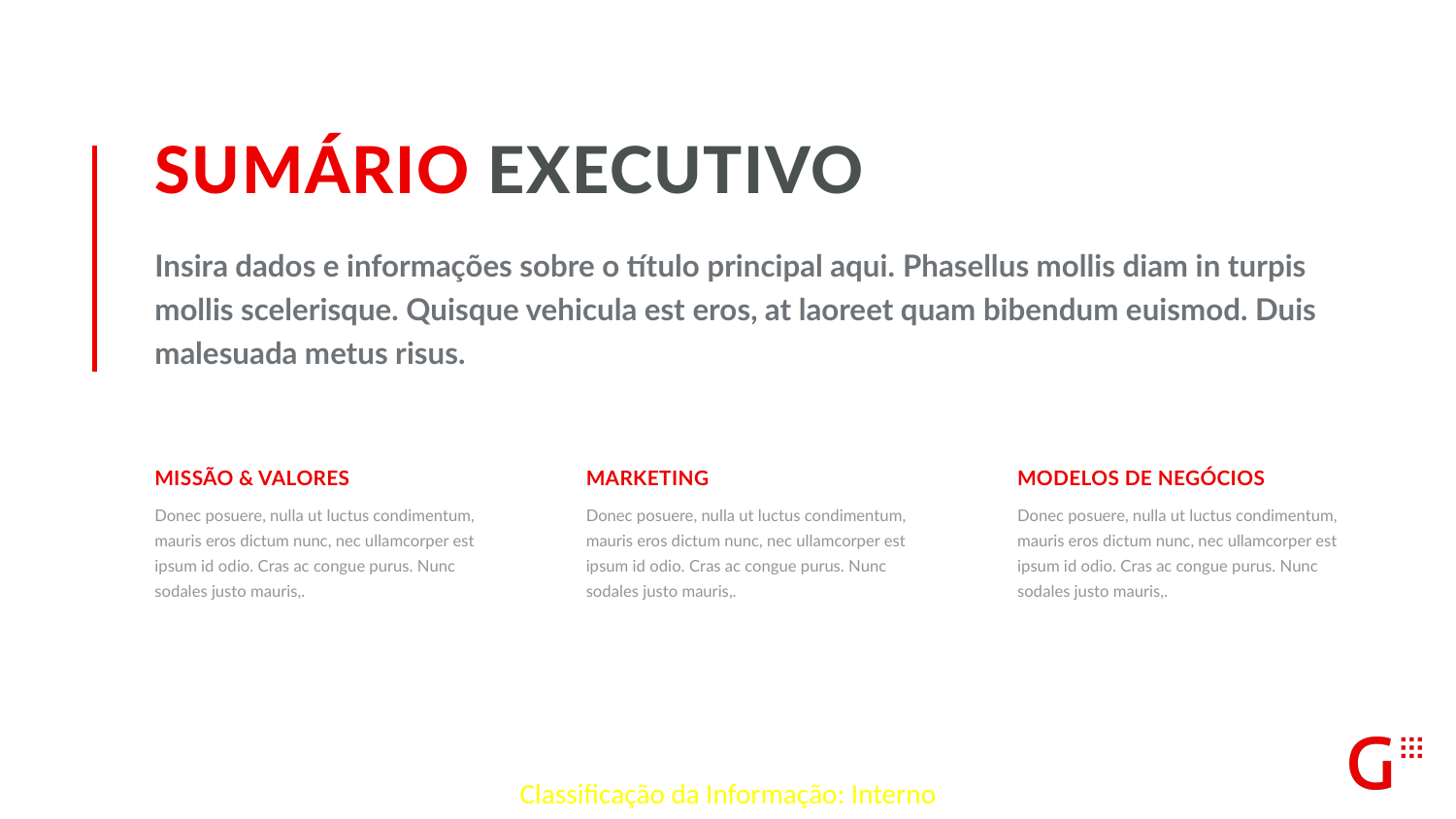

SUMÁRIO EXECUTIVO
Insira dados e informações sobre o título principal aqui. Phasellus mollis diam in turpis mollis scelerisque. Quisque vehicula est eros, at laoreet quam bibendum euismod. Duis malesuada metus risus.
MISSÃO & VALORES
Donec posuere, nulla ut luctus condimentum, mauris eros dictum nunc, nec ullamcorper est ipsum id odio. Cras ac congue purus. Nunc sodales justo mauris,.
Marketing
Donec posuere, nulla ut luctus condimentum, mauris eros dictum nunc, nec ullamcorper est ipsum id odio. Cras ac congue purus. Nunc sodales justo mauris,.
MODELOS DE NEGÓCIOS
Donec posuere, nulla ut luctus condimentum, mauris eros dictum nunc, nec ullamcorper est ipsum id odio. Cras ac congue purus. Nunc sodales justo mauris,.